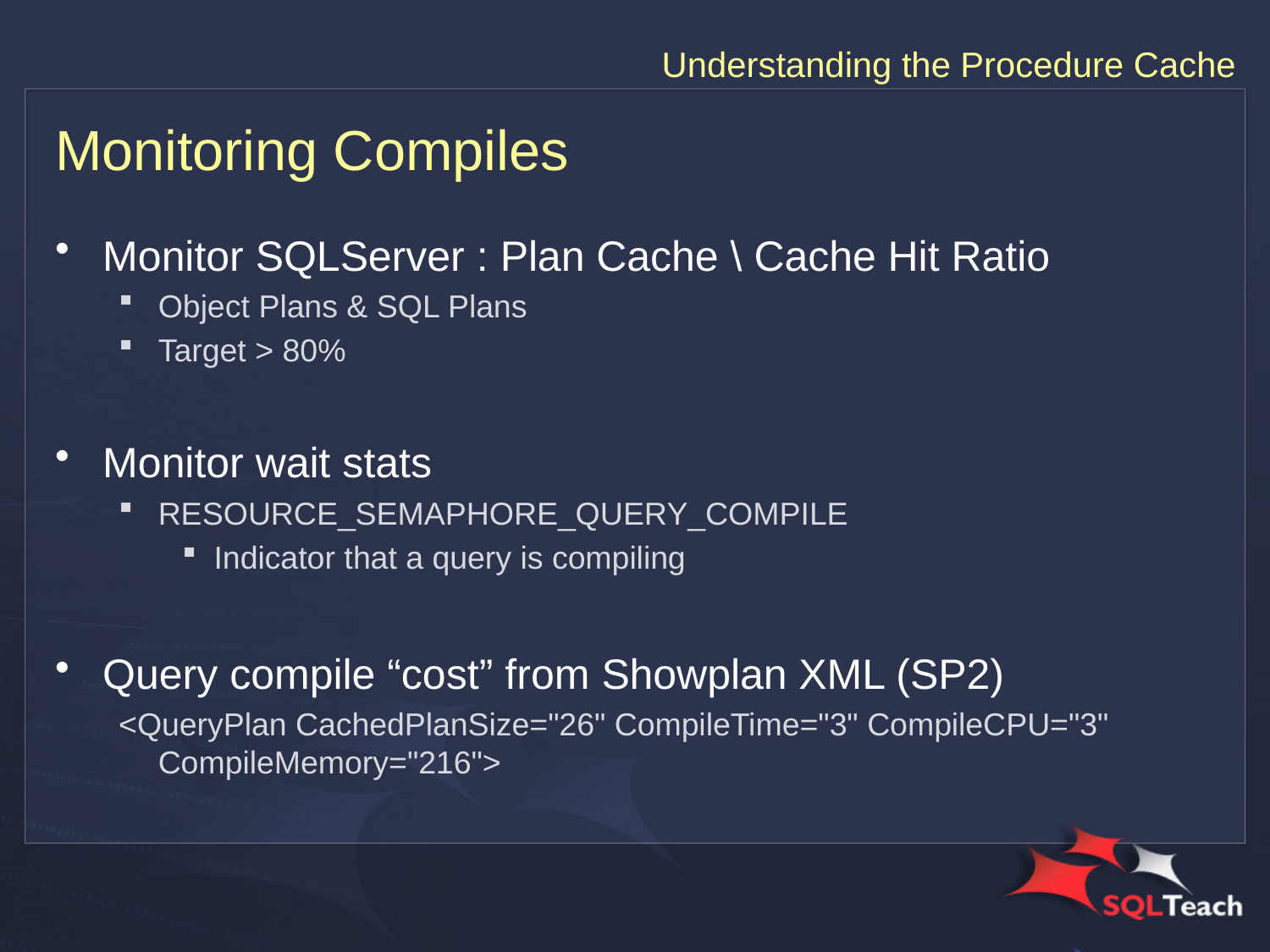

# Monitoring Compiles
Monitor SQLServer : Plan Cache \ Cache Hit Ratio
Object Plans & SQL Plans
Target > 80%

Monitor wait stats
RESOURCE_SEMAPHORE_QUERY_COMPILE
Indicator that a query is compiling

Query compile “cost” from Showplan XML (SP2)
<QueryPlan CachedPlanSize="26" CompileTime="3" CompileCPU="3" CompileMemory="216">